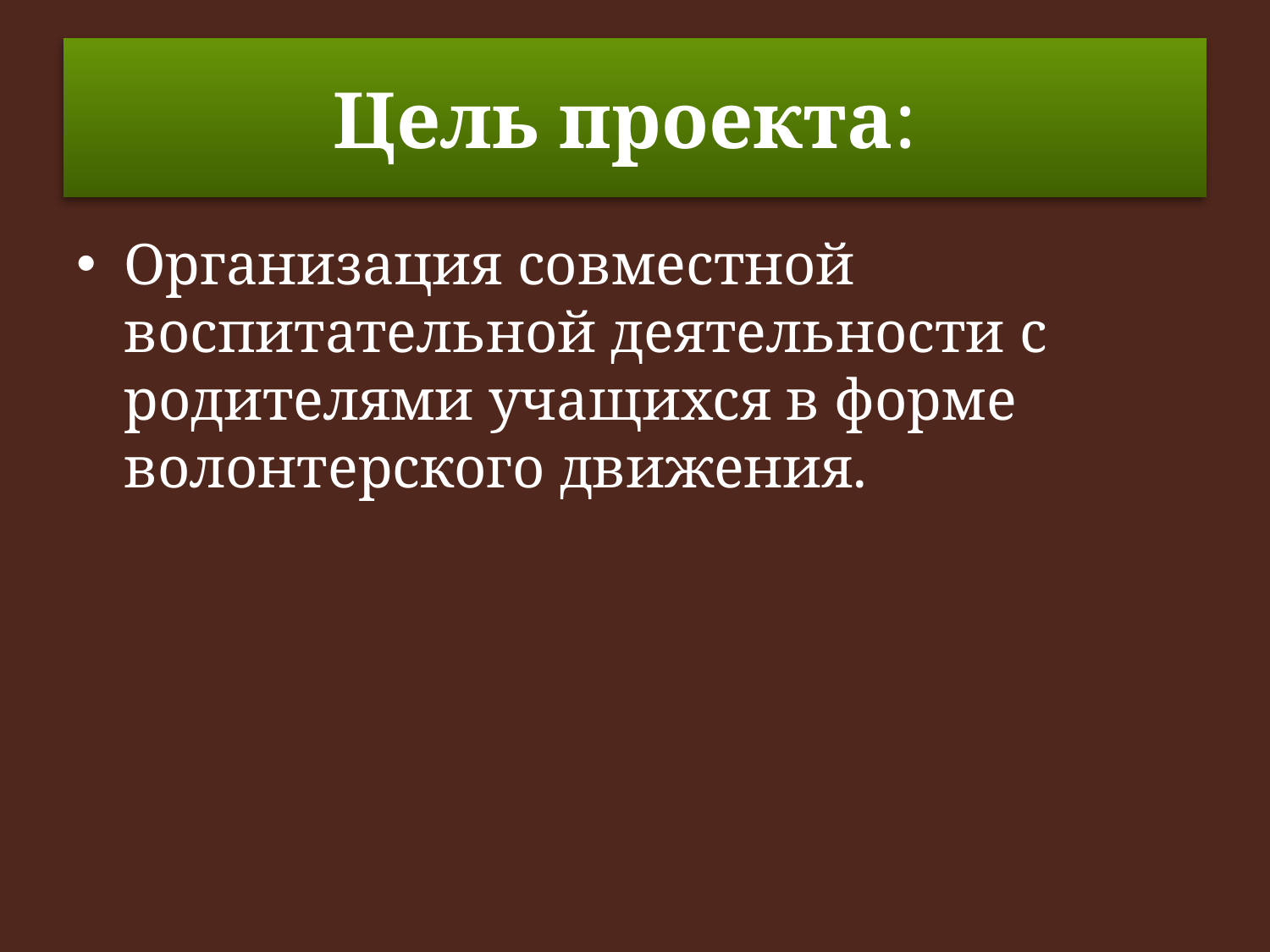

# Цель проекта:
Организация совместной воспитательной деятельности с родителями учащихся в форме волонтерского движения.